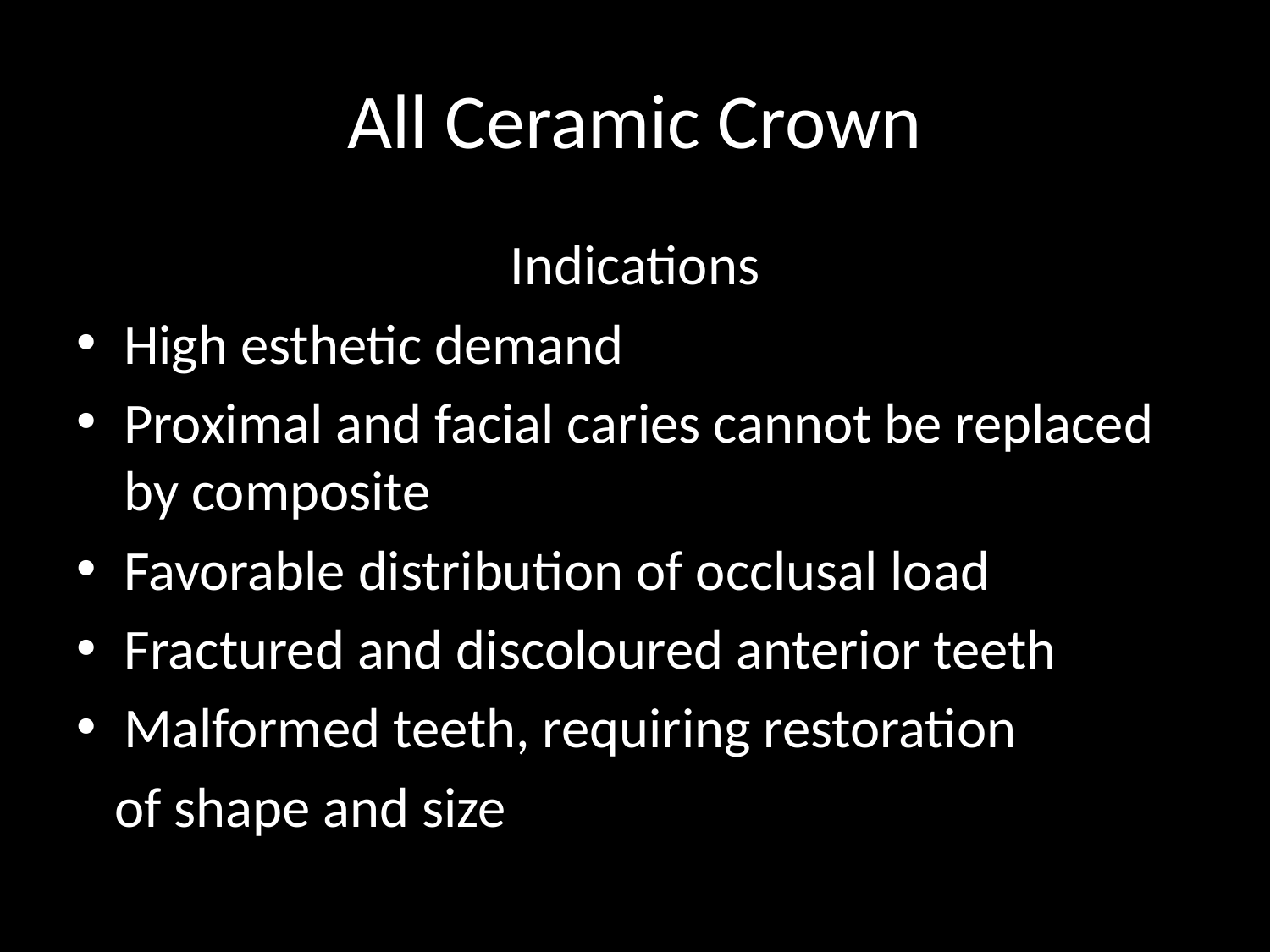

# All Ceramic Crown
Indications
High esthetic demand
Proximal and facial caries cannot be replaced by composite
Favorable distribution of occlusal load
Fractured and discoloured anterior teeth
Malformed teeth, requiring restoration
   of shape and size